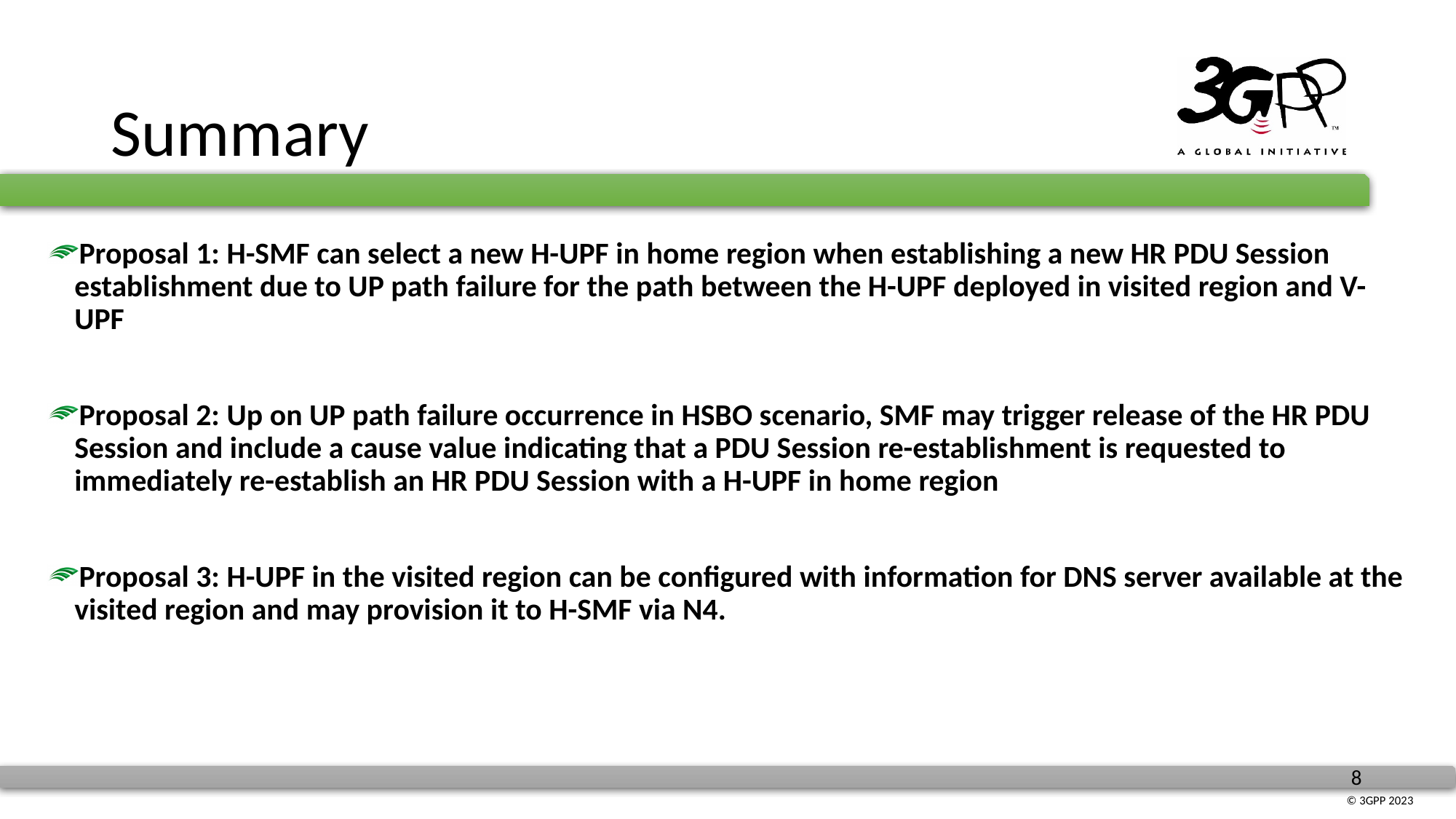

# Summary
Proposal 1: H-SMF can select a new H-UPF in home region when establishing a new HR PDU Session establishment due to UP path failure for the path between the H-UPF deployed in visited region and V-UPF

Proposal 2: Up on UP path failure occurrence in HSBO scenario, SMF may trigger release of the HR PDU Session and include a cause value indicating that a PDU Session re-establishment is requested to immediately re-establish an HR PDU Session with a H-UPF in home region

Proposal 3: H-UPF in the visited region can be configured with information for DNS server available at the visited region and may provision it to H-SMF via N4.